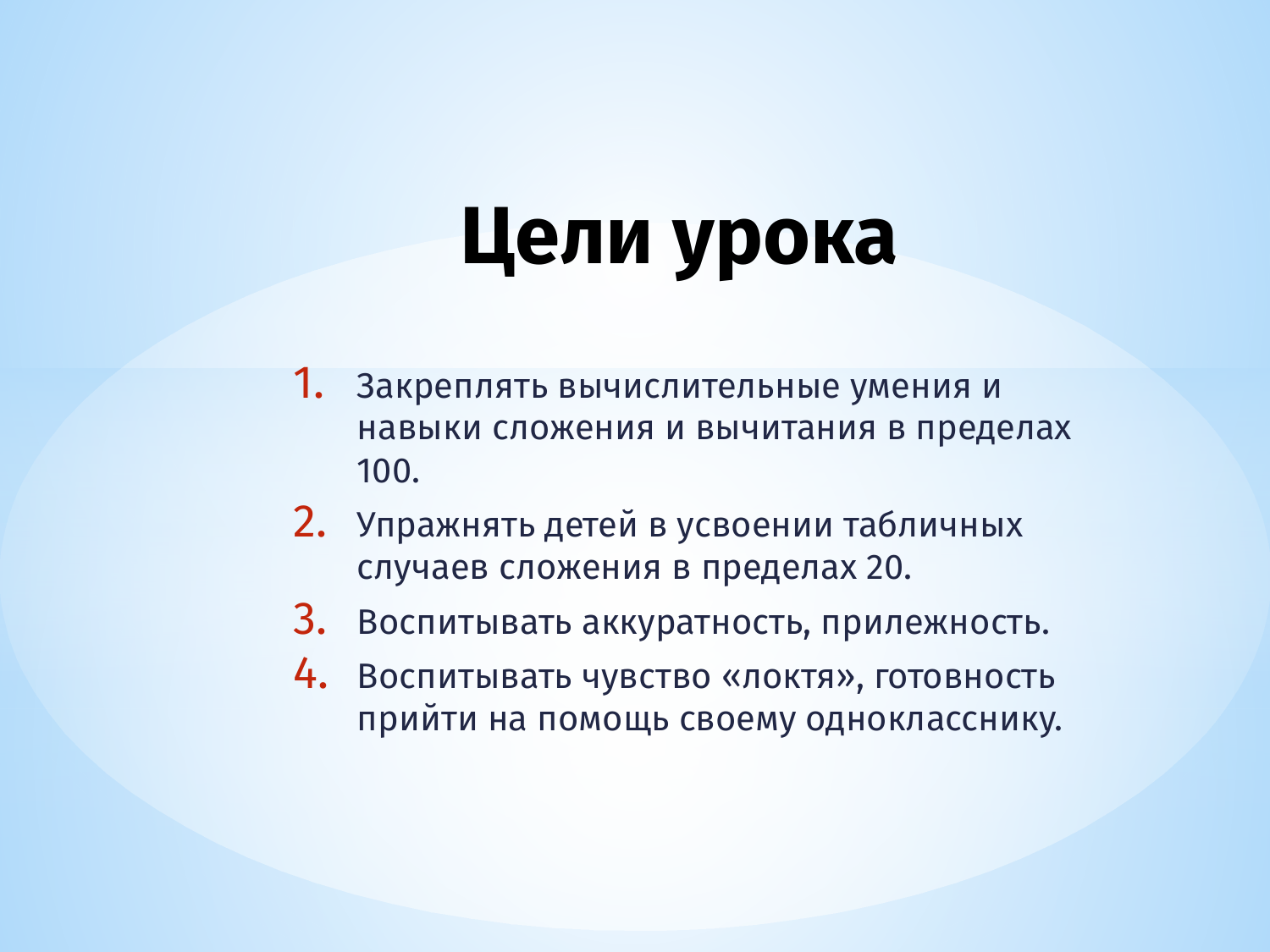

# Цели урока
Закреплять вычислительные умения и  навыки сложения и вычитания в пределах 100.
Упражнять детей в усвоении табличных случаев сложения в пределах 20.
Воспитывать аккуратность, прилежность.
Воспитывать чувство «локтя», готовность прийти на помощь своему однокласснику.